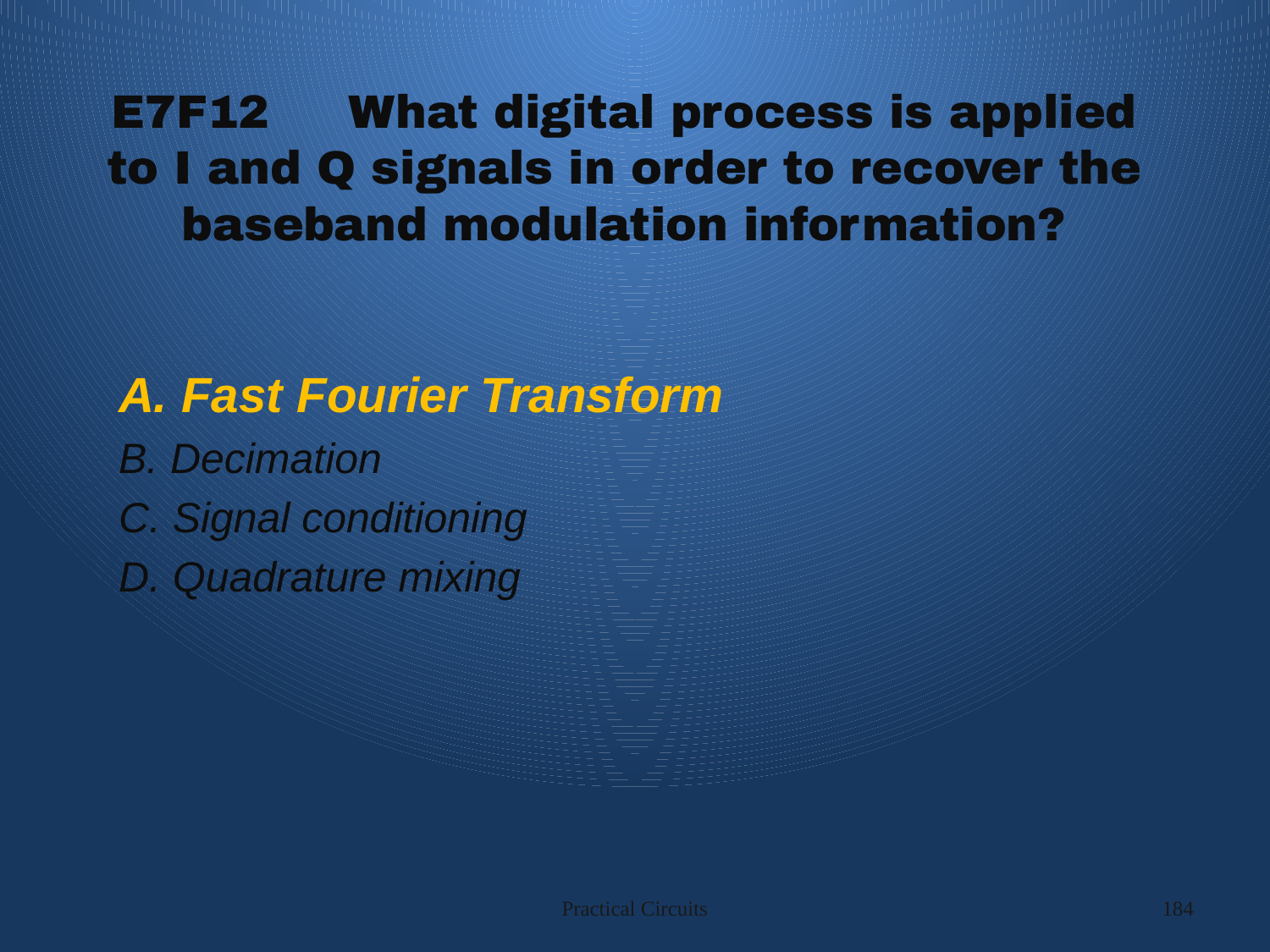

# E7F12     What digital process is applied to I and Q signals in order to recover the baseband modulation information?

A. Fast Fourier Transform
B. Decimation
C. Signal conditioning
D. Quadrature mixing
Practical Circuits
184